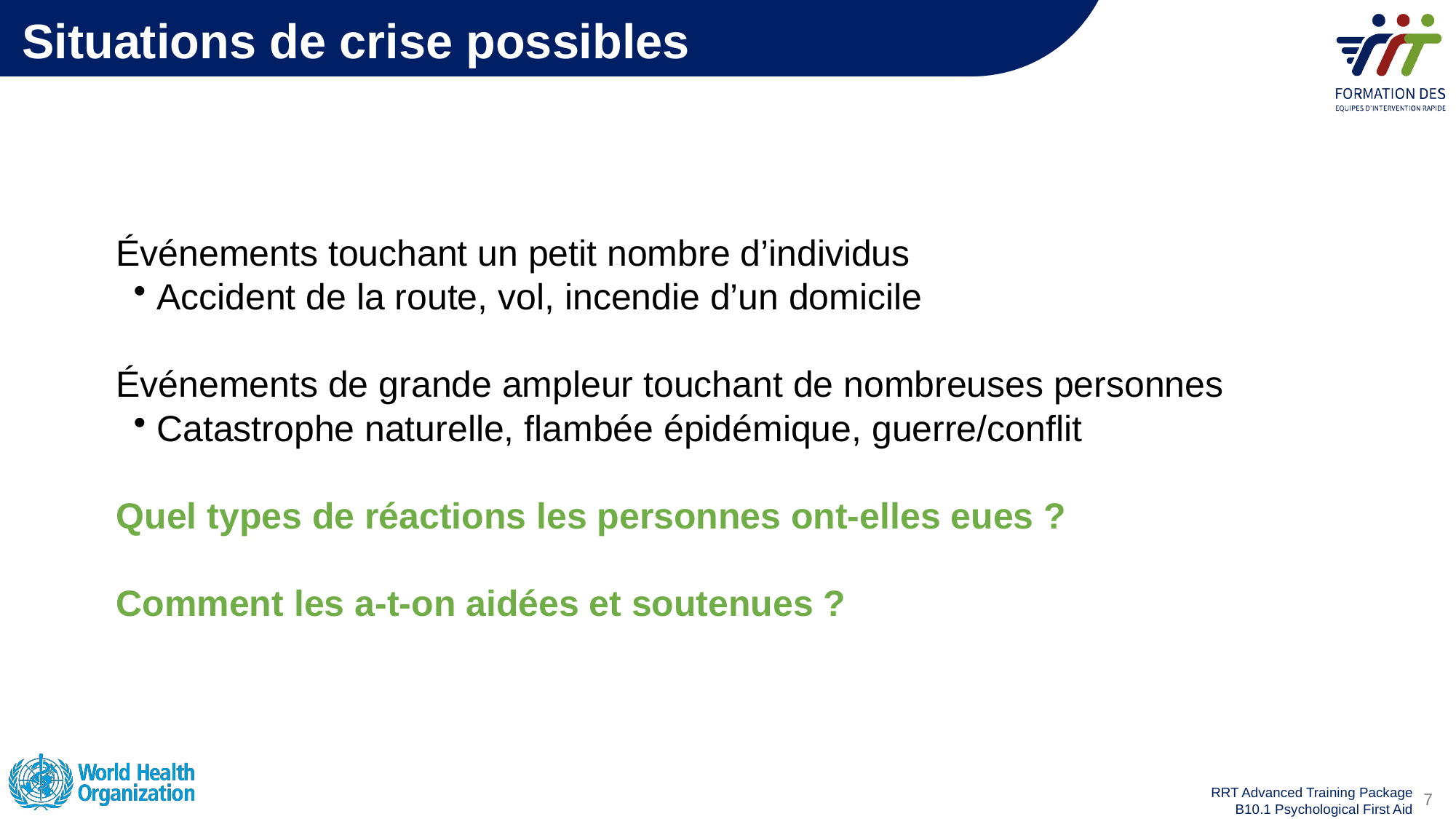

Situations de crise possibles
Événements touchant un petit nombre d’individus
 Accident de la route, vol, incendie d’un domicile

Événements de grande ampleur touchant de nombreuses personnes
 Catastrophe naturelle, flambée épidémique, guerre/conflit

Quel types de réactions les personnes ont-elles eues ?

Comment les a-t-on aidées et soutenues ?